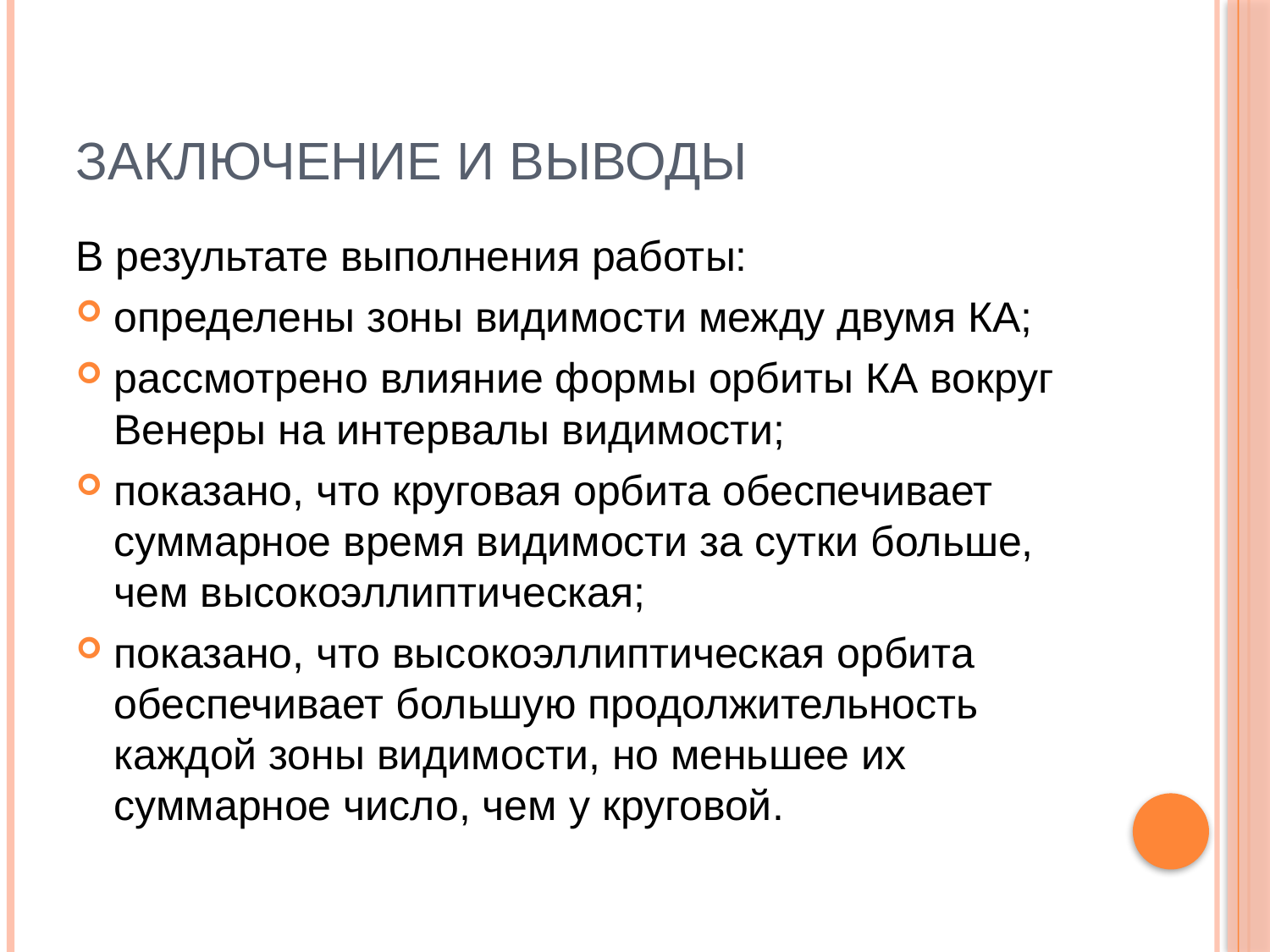

# Заключение и выводы
В результате выполнения работы:
определены зоны видимости между двумя КА;
рассмотрено влияние формы орбиты КА вокруг Венеры на интервалы видимости;
показано, что круговая орбита обеспечивает суммарное время видимости за сутки больше, чем высокоэллиптическая;
показано, что высокоэллиптическая орбита обеспечивает большую продолжительность каждой зоны видимости, но меньшее их суммарное число, чем у круговой.